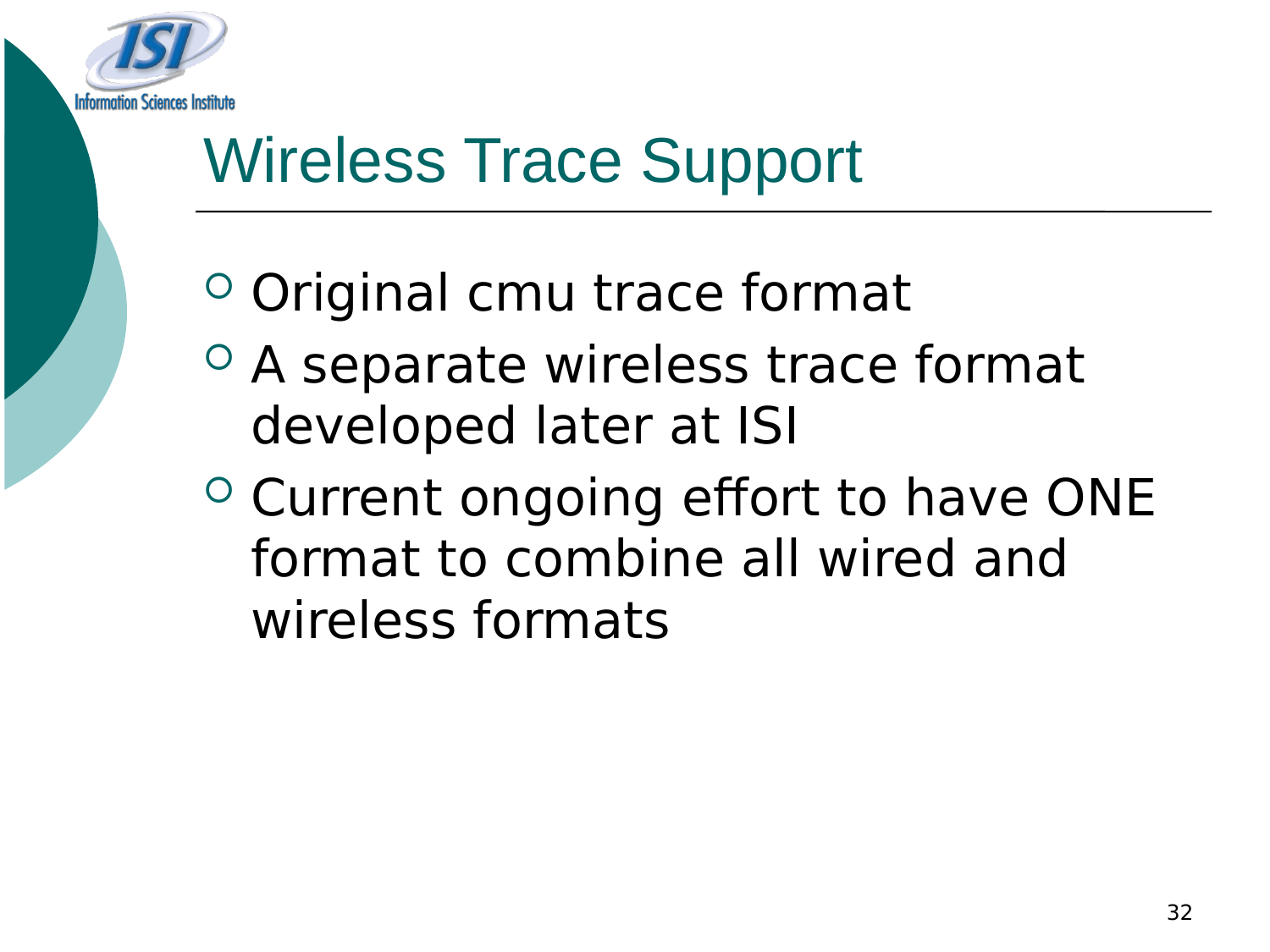

# Wireless Trace Support
Original cmu trace format
A separate wireless trace format developed later at ISI
Current ongoing effort to have ONE format to combine all wired and wireless formats
32